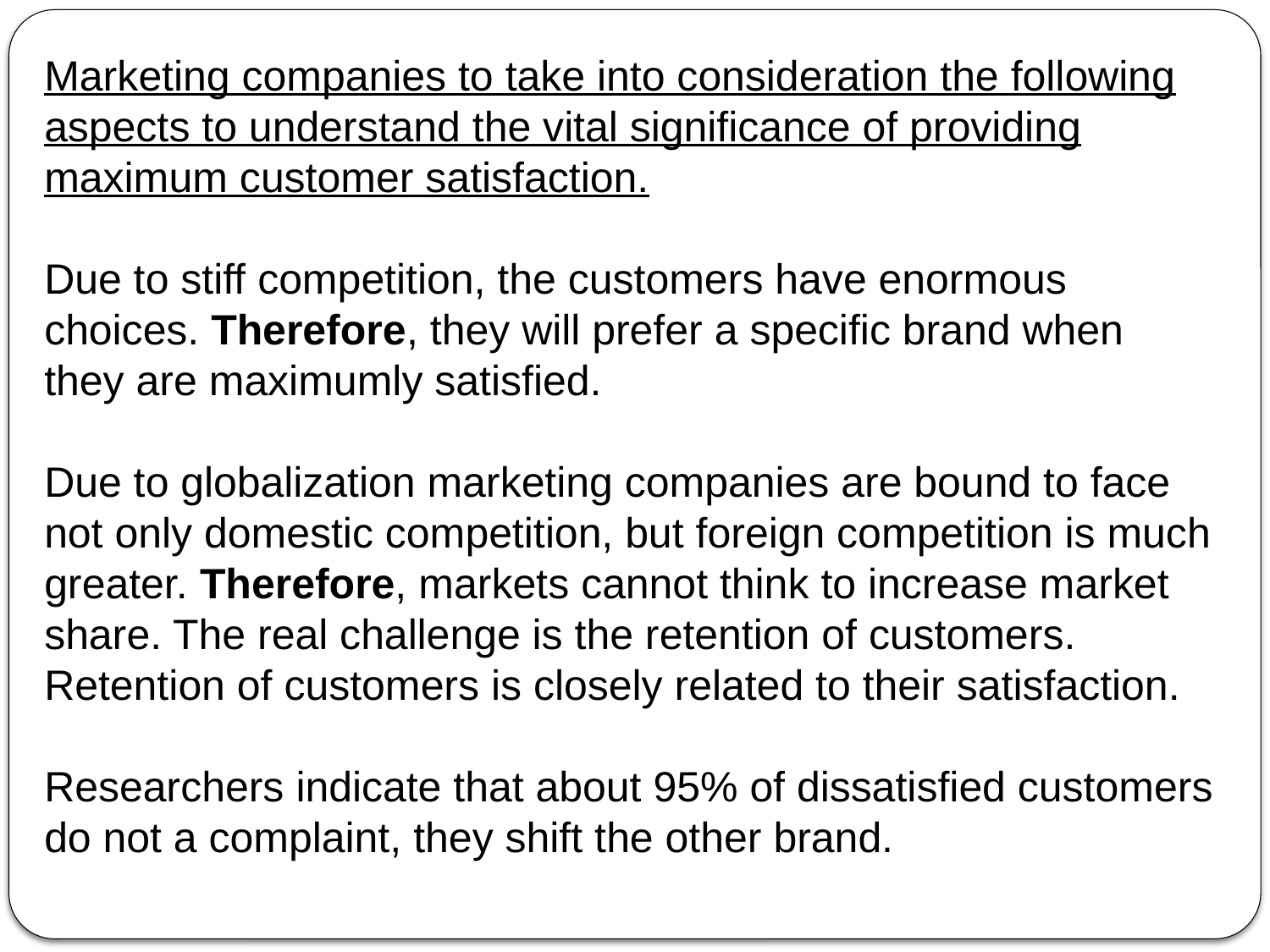

Marketing companies to take into consideration the following aspects to understand the vital significance of providing maximum customer satisfaction.

Due to stiff competition, the customers have enormous choices. Therefore, they will prefer a specific brand when they are maximumly satisfied.

Due to globalization marketing companies are bound to face not only domestic competition, but foreign competition is much greater. Therefore, markets cannot think to increase market share. The real challenge is the retention of customers. Retention of customers is closely related to their satisfaction.

Researchers indicate that about 95% of dissatisfied customers do not a complaint, they shift the other brand.